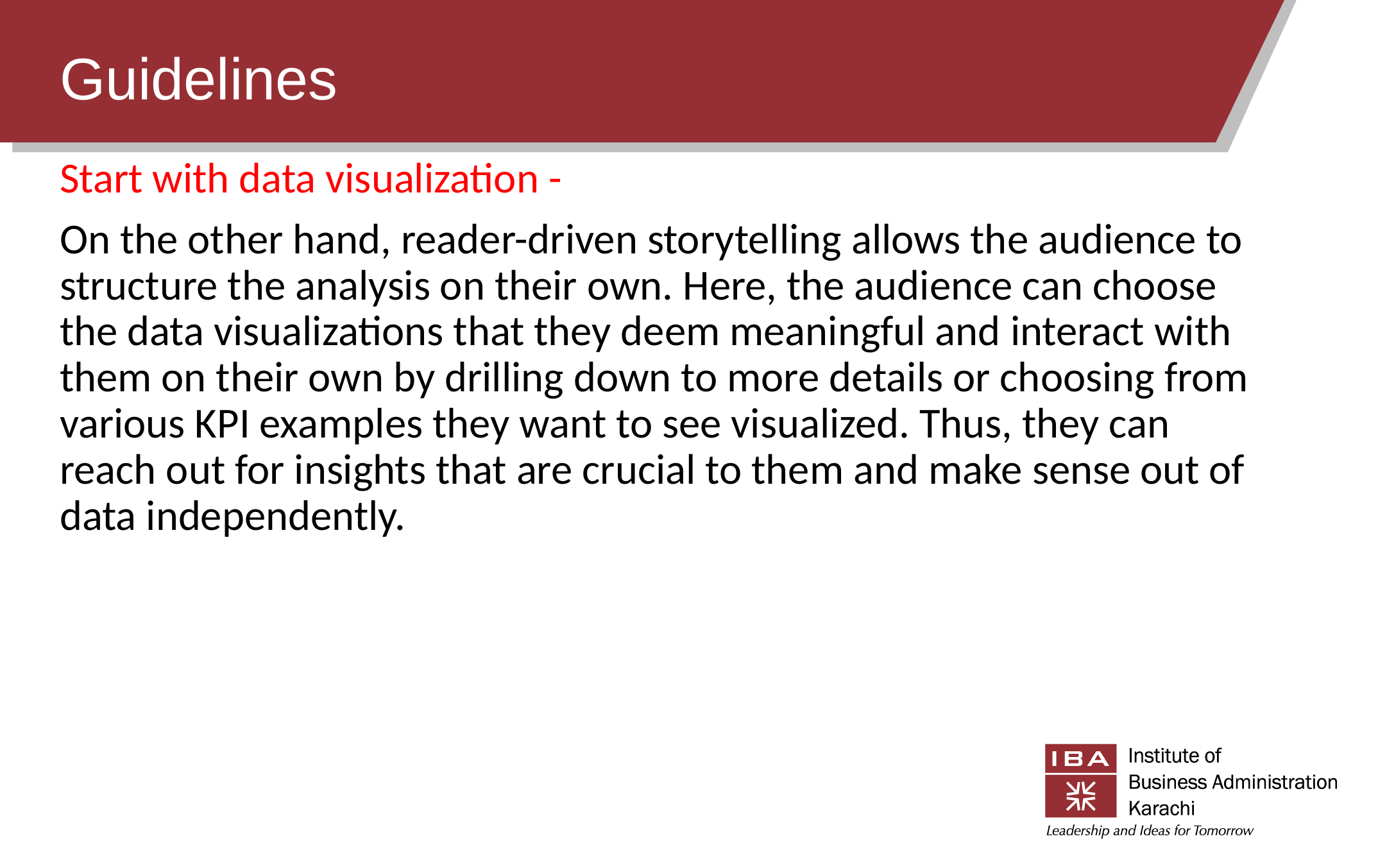

# Guidelines
Start with data visualization -
On the other hand, reader-driven storytelling allows the audience to structure the analysis on their own. Here, the audience can choose the data visualizations that they deem meaningful and interact with them on their own by drilling down to more details or choosing from various KPI examples they want to see visualized. Thus, they can reach out for insights that are crucial to them and make sense out of data independently.